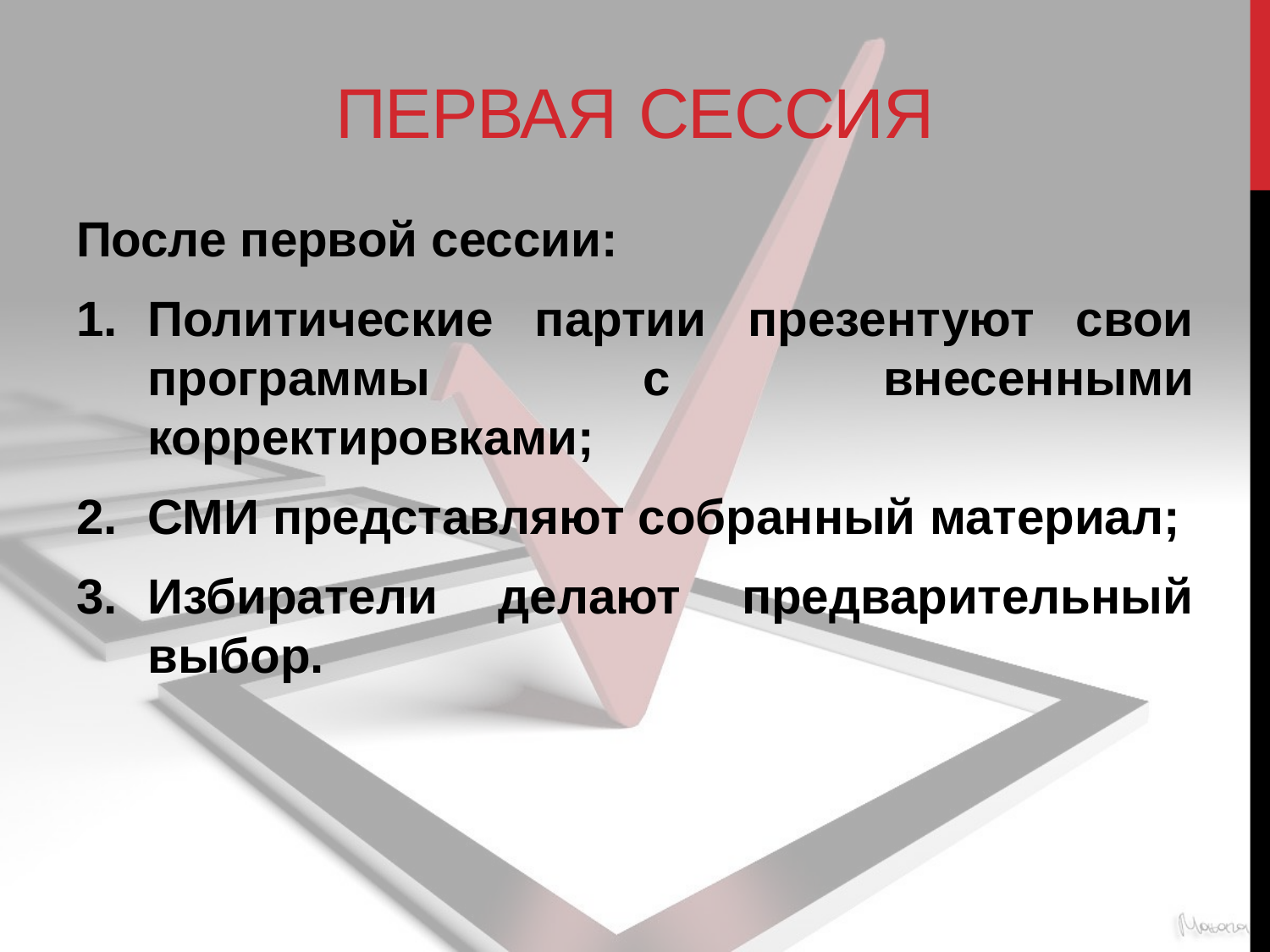

# Первая сессия
После первой сессии:
Политические партии презентуют свои программы с внесенными корректировками;
СМИ представляют собранный материал;
Избиратели делают предварительный выбор.